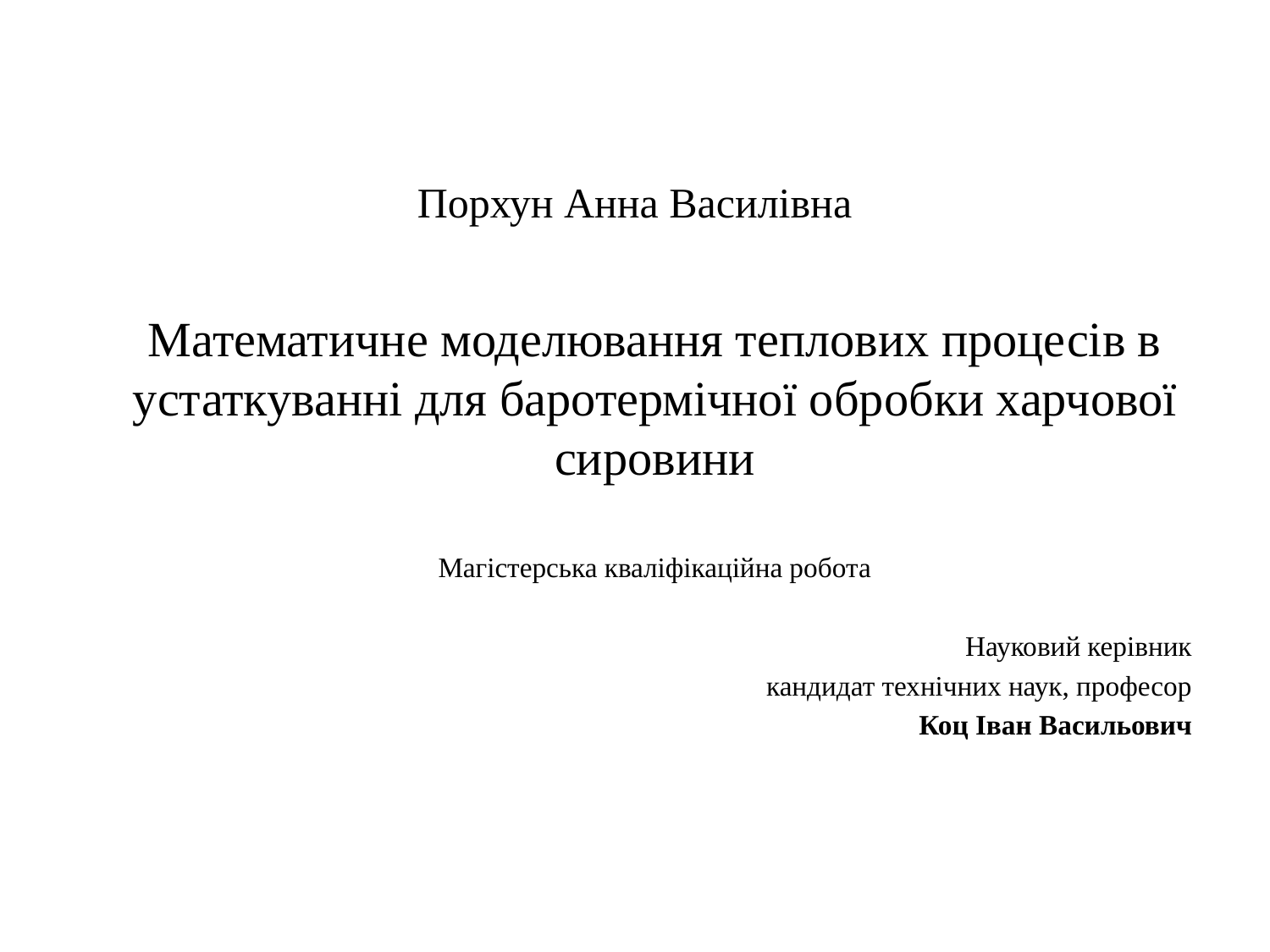

# Порхун Анна Василівна

Математичне моделювання теплових процесів в устаткуванні для баротермічної обробки харчової сировини

Магістерська кваліфікаційна робота

Науковий керівник
кандидат технічних наук, професор
Коц Іван Васильович